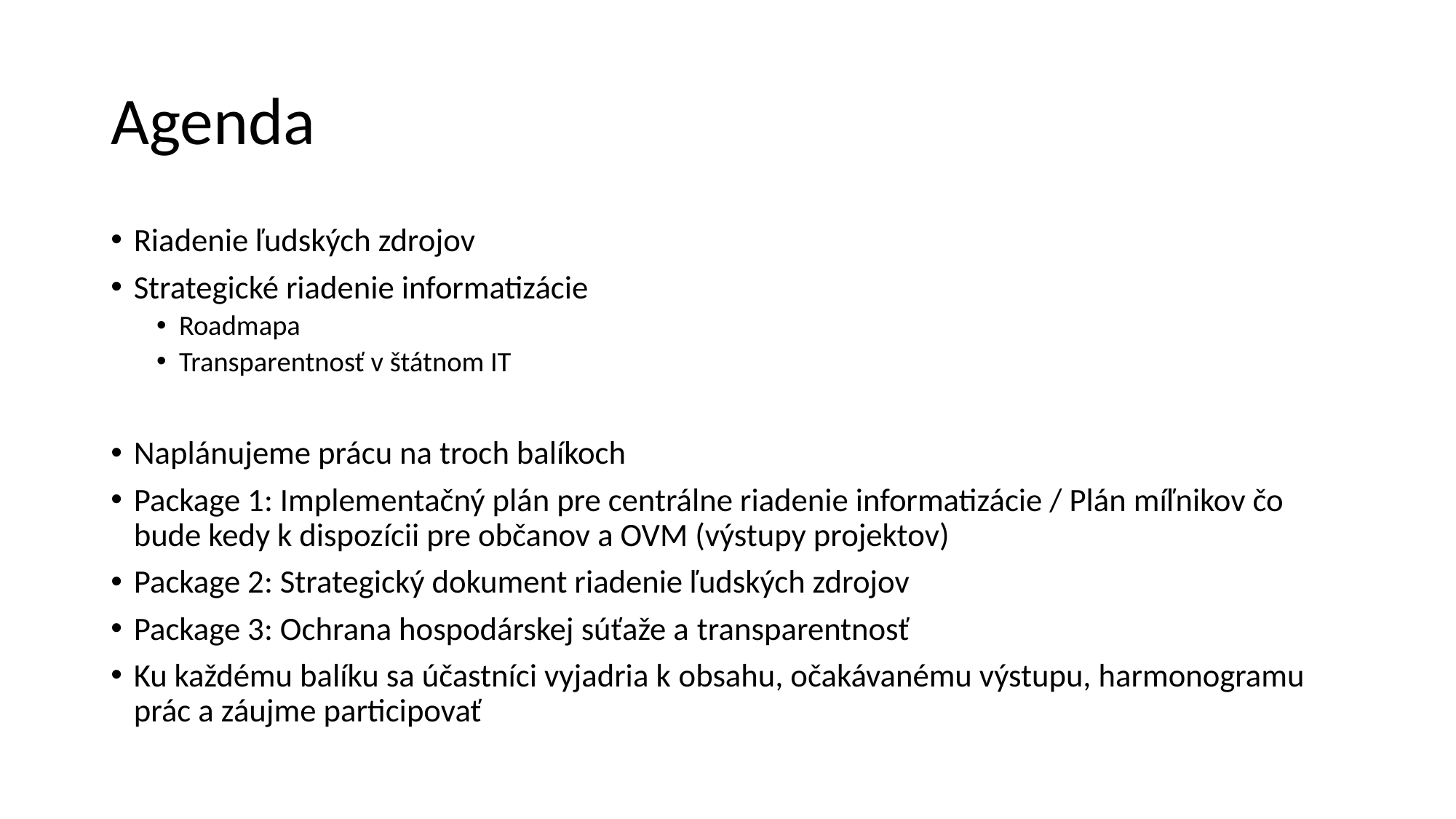

# Agenda
Riadenie ľudských zdrojov
Strategické riadenie informatizácie
Roadmapa
Transparentnosť v štátnom IT

Naplánujeme prácu na troch balíkoch
Package 1: Implementačný plán pre centrálne riadenie informatizácie / Plán míľnikov čo bude kedy k dispozícii pre občanov a OVM (výstupy projektov)
Package 2: Strategický dokument riadenie ľudských zdrojov
Package 3: Ochrana hospodárskej súťaže a transparentnosť
Ku každému balíku sa účastníci vyjadria k obsahu, očakávanému výstupu, harmonogramu prác a záujme participovať